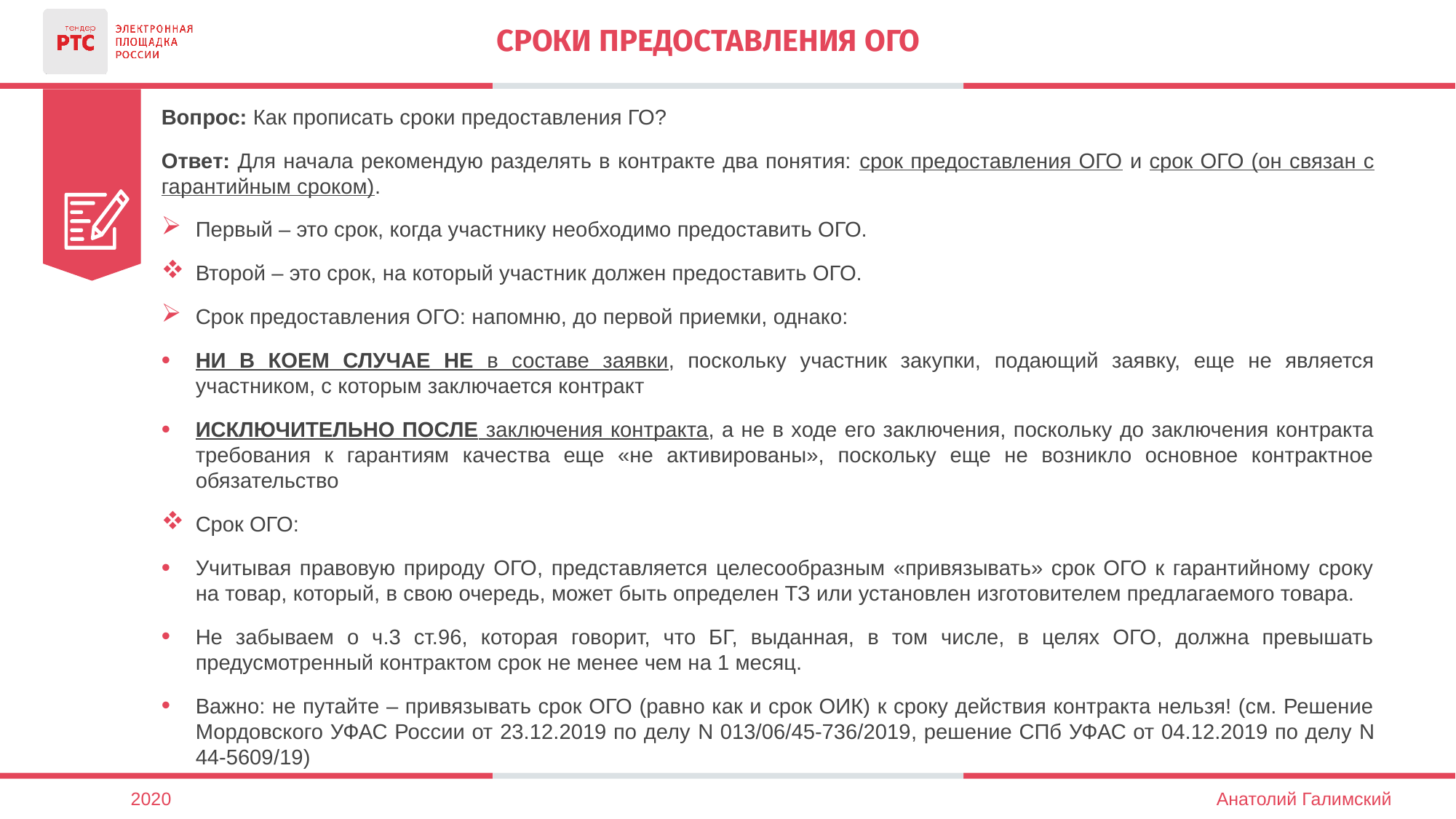

# Сроки предоставления ого
Вопрос: Как прописать сроки предоставления ГО?
Ответ: Для начала рекомендую разделять в контракте два понятия: срок предоставления ОГО и срок ОГО (он связан с гарантийным сроком).
Первый – это срок, когда участнику необходимо предоставить ОГО.
Второй – это срок, на который участник должен предоставить ОГО.
Срок предоставления ОГО: напомню, до первой приемки, однако:
НИ В КОЕМ СЛУЧАЕ НЕ в составе заявки, поскольку участник закупки, подающий заявку, еще не является участником, с которым заключается контракт
ИСКЛЮЧИТЕЛЬНО ПОСЛЕ заключения контракта, а не в ходе его заключения, поскольку до заключения контракта требования к гарантиям качества еще «не активированы», поскольку еще не возникло основное контрактное обязательство
Срок ОГО:
Учитывая правовую природу ОГО, представляется целесообразным «привязывать» срок ОГО к гарантийному сроку на товар, который, в свою очередь, может быть определен ТЗ или установлен изготовителем предлагаемого товара.
Не забываем о ч.3 ст.96, которая говорит, что БГ, выданная, в том числе, в целях ОГО, должна превышать предусмотренный контрактом срок не менее чем на 1 месяц.
Важно: не путайте – привязывать срок ОГО (равно как и срок ОИК) к сроку действия контракта нельзя! (см. Решение Мордовского УФАС России от 23.12.2019 по делу N 013/06/45-736/2019, решение СПб УФАС от 04.12.2019 по делу N 44-5609/19)

2020
Анатолий Галимский